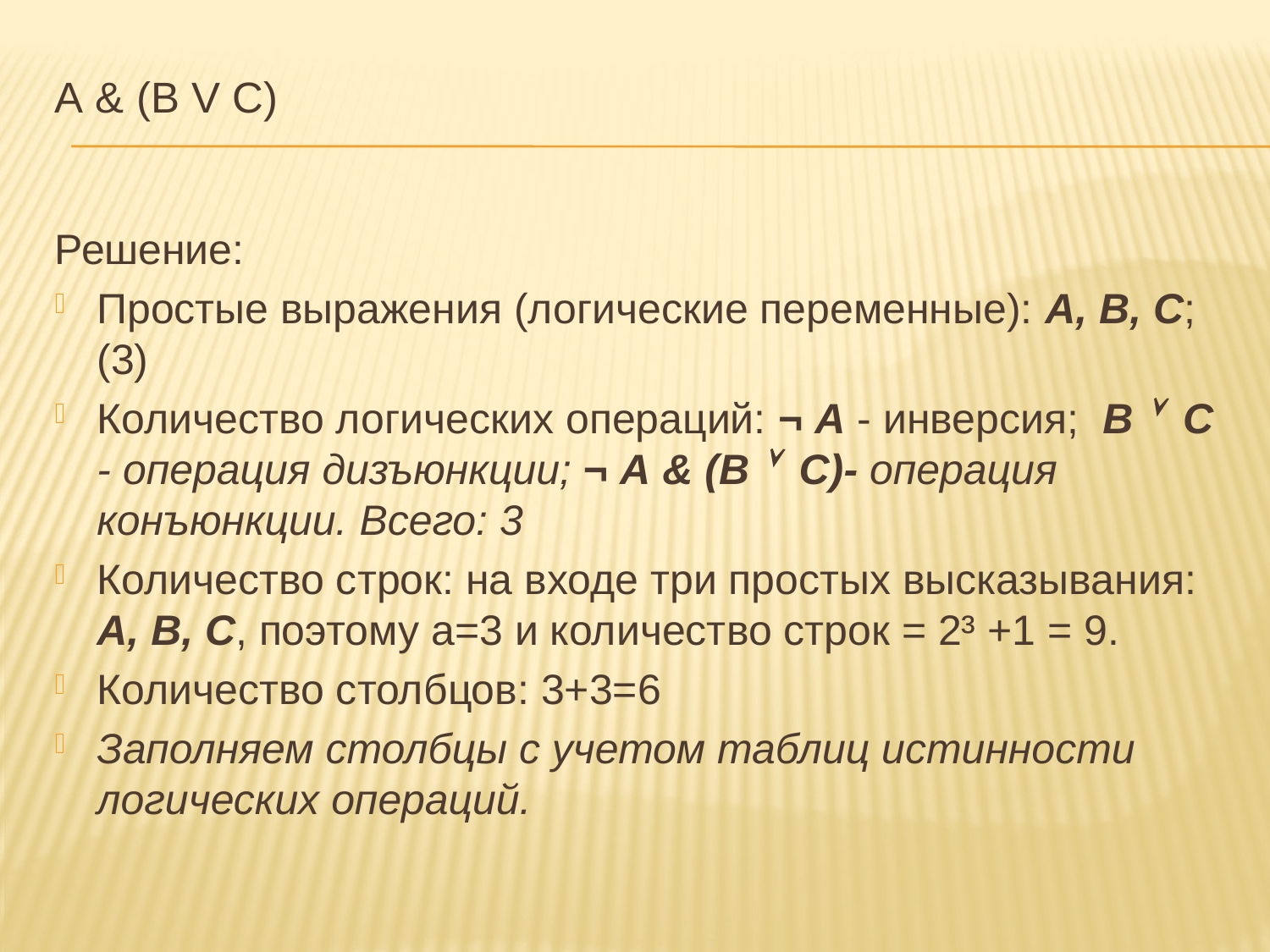

# А & (B V C)
Решение:
Простые выражения (логические переменные): А, В, С; (3)
Количество логических операций: ¬ А - инверсия;  B ∨  C - операция дизъюнкции; ¬ А & (B ∨  C)- операция конъюнкции. Всего: 3
Количество строк: на входе три простых высказывания: А, В, С, поэтому a=3 и количество строк = 2³ +1 = 9.
Количество столбцов: 3+3=6
Заполняем столбцы с учетом таблиц истинности логических операций.